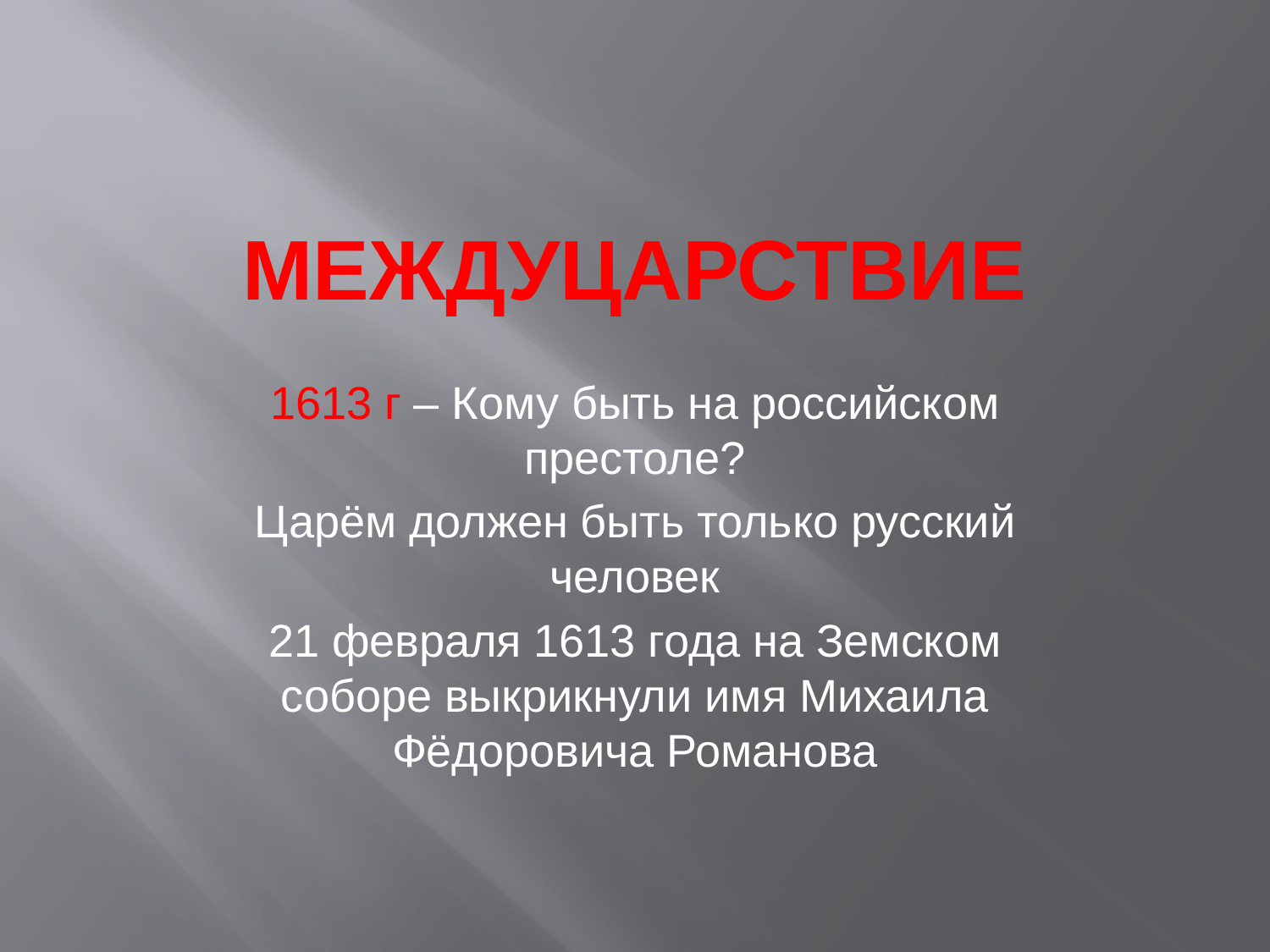

# Междуцарствие
1613 г – Кому быть на российском престоле?
Царём должен быть только русский человек
21 февраля 1613 года на Земском соборе выкрикнули имя Михаила Фёдоровича Романова